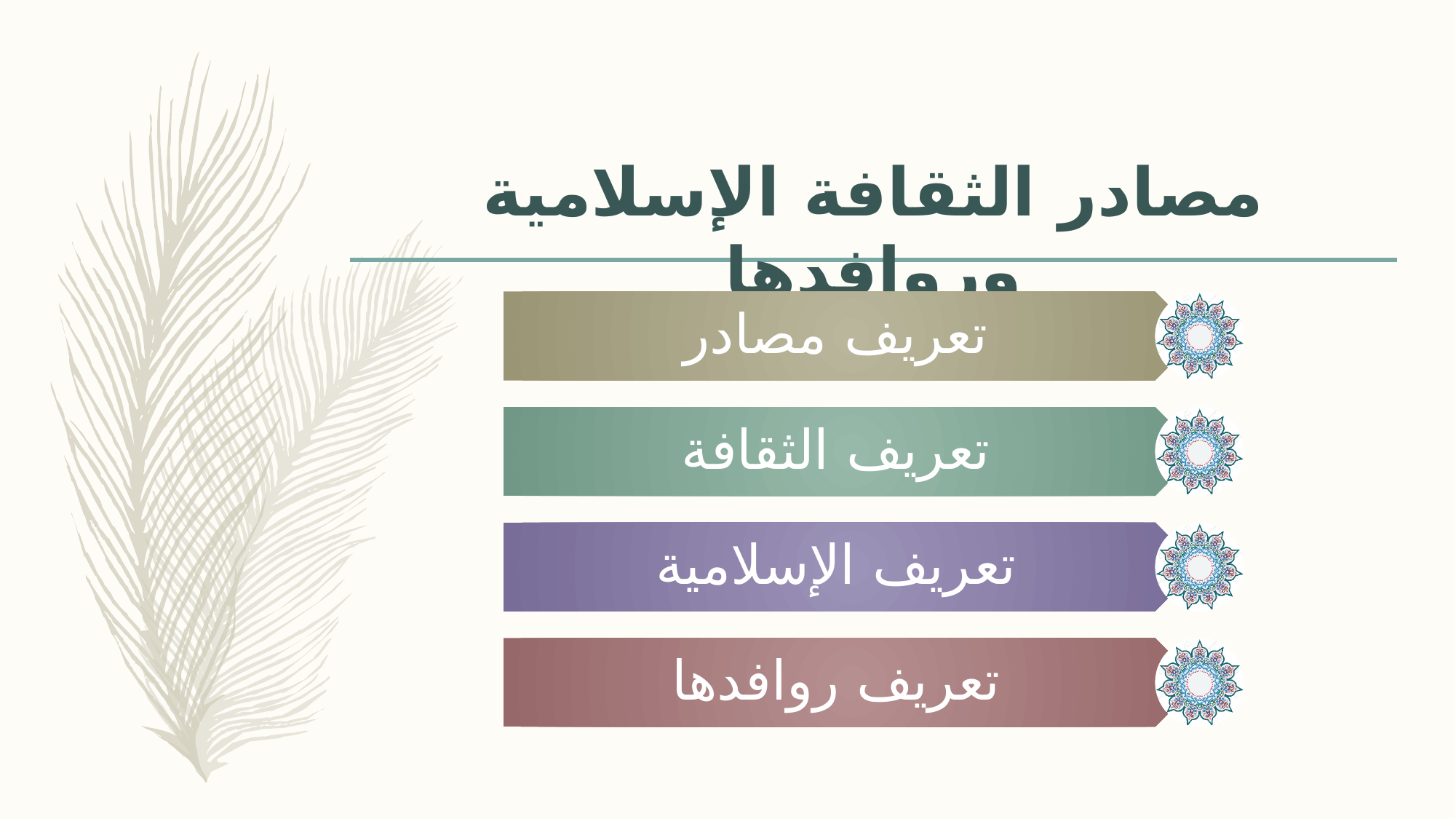

# مصادر الثقافة الإسلامية وروافدها
تعريف مصادر
تعريف الثقافة
تعريف الإسلامية
تعريف روافدها